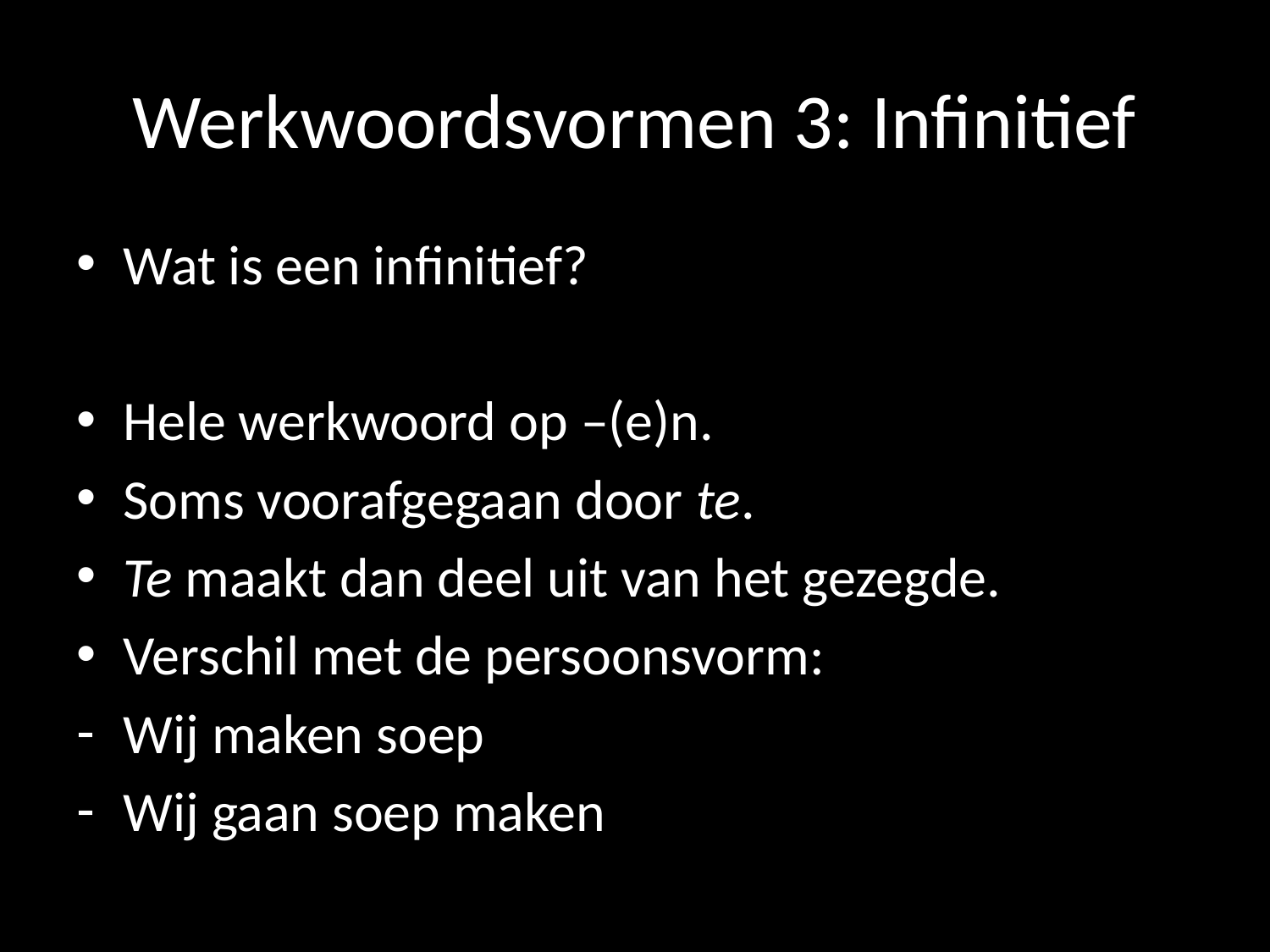

# Werkwoordsvormen 3: Infinitief
Wat is een infinitief?

Hele werkwoord op –(e)n.
Soms voorafgegaan door te.
Te maakt dan deel uit van het gezegde.
Verschil met de persoonsvorm:
Wij maken soep
Wij gaan soep maken